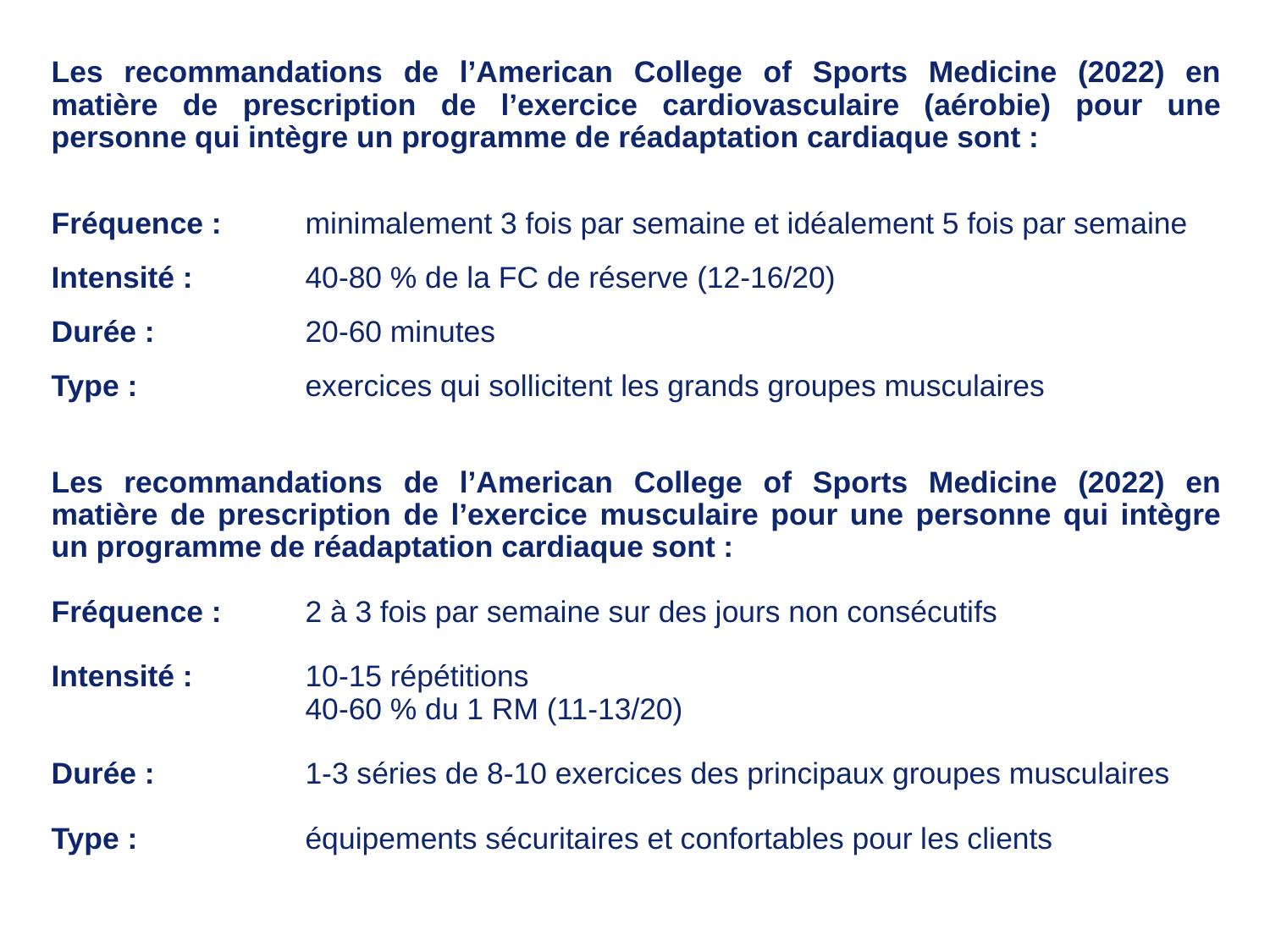

Les recommandations de l’American College of Sports Medicine (2022) en matière de prescription de l’exercice cardiovasculaire (aérobie) pour une personne qui intègre un programme de réadaptation cardiaque sont :

Fréquence :	minimalement 3 fois par semaine et idéalement 5 fois par semaine
Intensité :	40-80 % de la FC de réserve (12-16/20)
Durée : 		20-60 minutes
Type : 		exercices qui sollicitent les grands groupes musculaires

Les recommandations de l’American College of Sports Medicine (2022) en matière de prescription de l’exercice musculaire pour une personne qui intègre un programme de réadaptation cardiaque sont :

Fréquence :	2 à 3 fois par semaine sur des jours non consécutifs

Intensité :	10-15 répétitions
		40-60 % du 1 RM (11-13/20)

Durée : 		1-3 séries de 8-10 exercices des principaux groupes musculaires

Type : 		équipements sécuritaires et confortables pour les clients